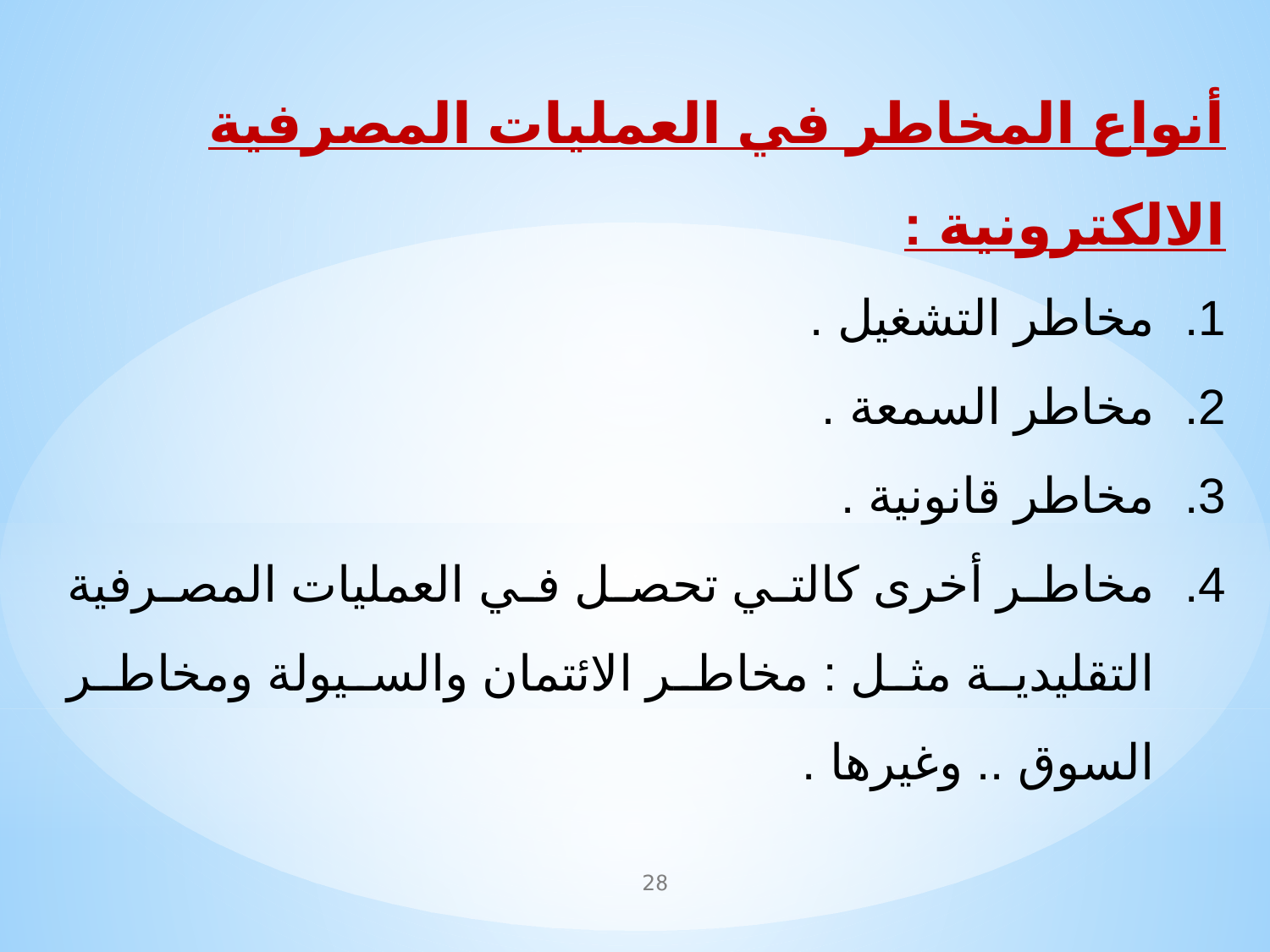

أنواع المخاطر في العمليات المصرفية الالكترونية :
مخاطر التشغيل .
مخاطر السمعة .
مخاطر قانونية .
مخاطر أخرى كالتي تحصل في العمليات المصرفية التقليدية مثل : مخاطر الائتمان والسيولة ومخاطر السوق .. وغيرها .

28